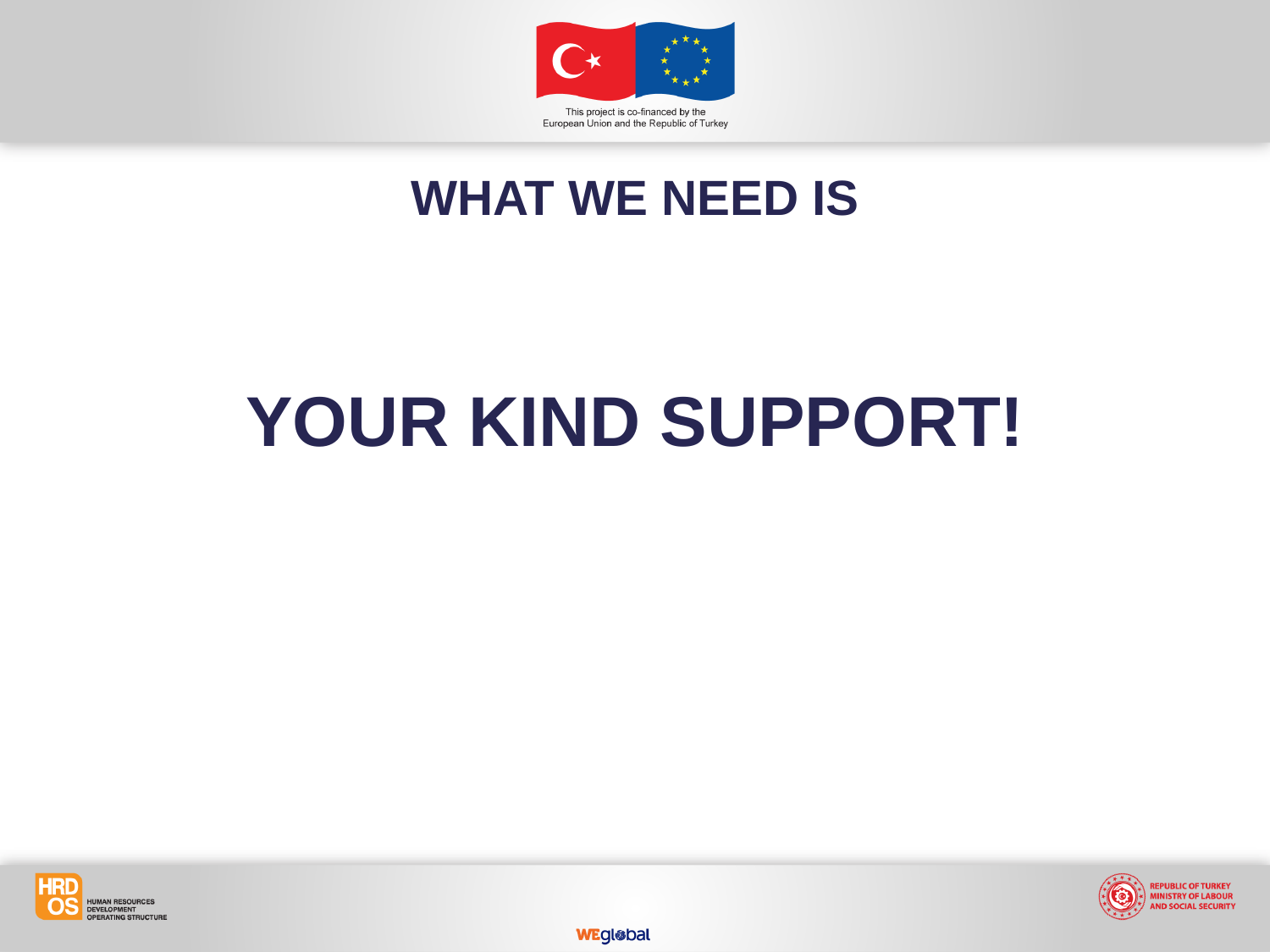

WHAT WE NEED IS

YOUR KIND SUPPORT!